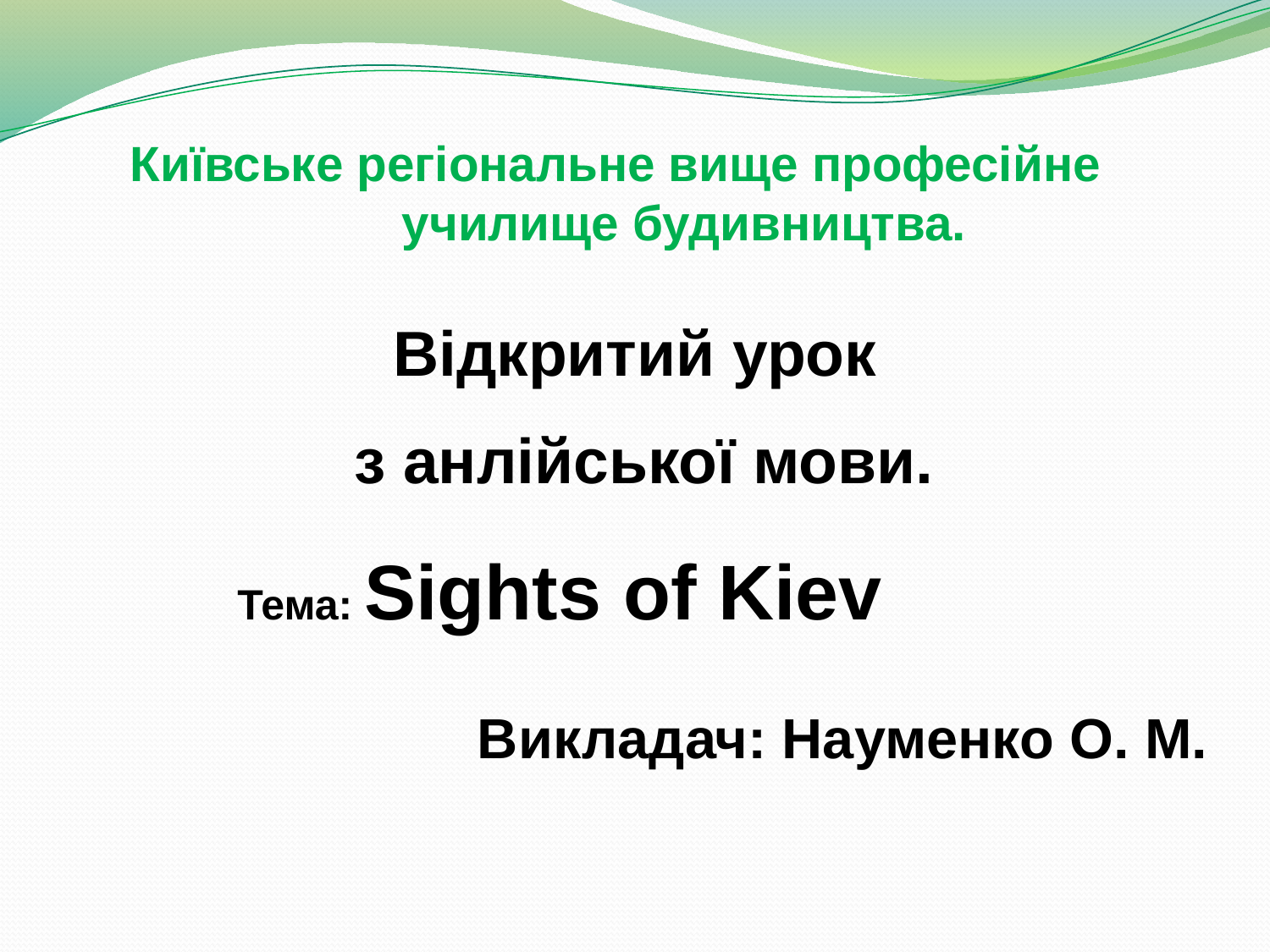

Київське регіональне вище професійне           училище будивництва.
Відкритий урок
 з анлійської мови.

Тема: Sights of Kiev

Викладач: Науменко О. М.